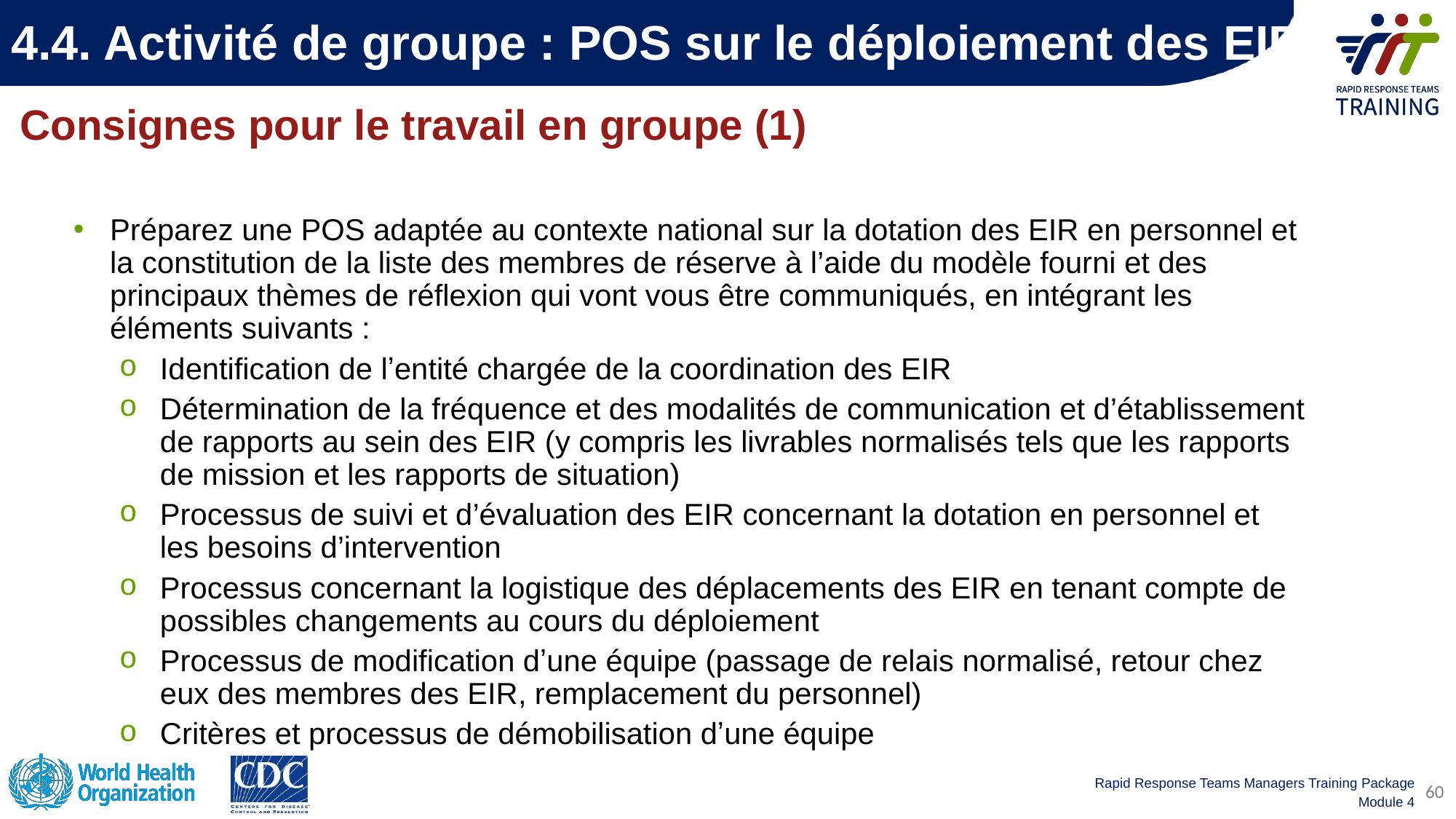

4.4. Activité de groupe : POS sur le déploiement des EIR
# Consignes pour le travail en groupe (1)

Préparez une POS adaptée au contexte national sur la dotation des EIR en personnel et la constitution de la liste des membres de réserve à l’aide du modèle fourni et des principaux thèmes de réflexion qui vont vous être communiqués, en intégrant les éléments suivants :
Identification de lʼentité chargée de la coordination des EIR
Détermination de la fréquence et des modalités de communication et d’établissement de rapports au sein des EIR (y compris les livrables normalisés tels que les rapports de mission et les rapports de situation)
Processus de suivi et d’évaluation des EIR concernant la dotation en personnel et les besoins d’intervention
Processus concernant la logistique des déplacements des EIR en tenant compte de possibles changements au cours du déploiement
Processus de modification dʼune équipe (passage de relais normalisé, retour chez eux des membres des EIR, remplacement du personnel)
Critères et processus de démobilisation dʼune équipe

60